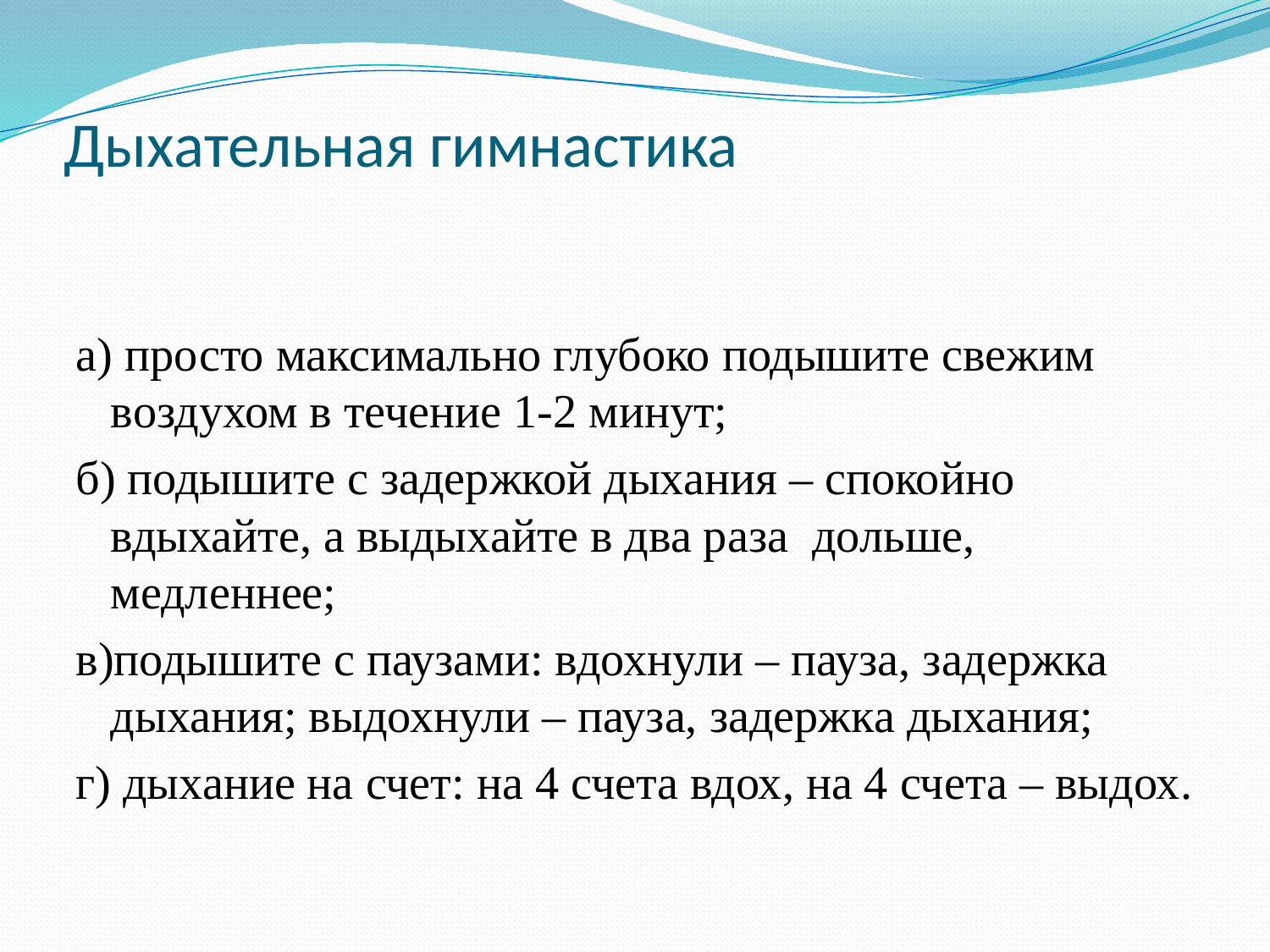

# Дыхательная гимнастика

а) просто максимально глубоко подышите свежим воздухом в течение 1-2 минут;
б) подышите с задержкой дыхания – спокойно вдыхайте, а выдыхайте в два раза  дольше, медленнее;
в)подышите с паузами: вдохнули – пауза, задержка дыхания; выдохнули – пауза, задержка дыхания;
г) дыхание на счет: на 4 счета вдох, на 4 счета – выдох.